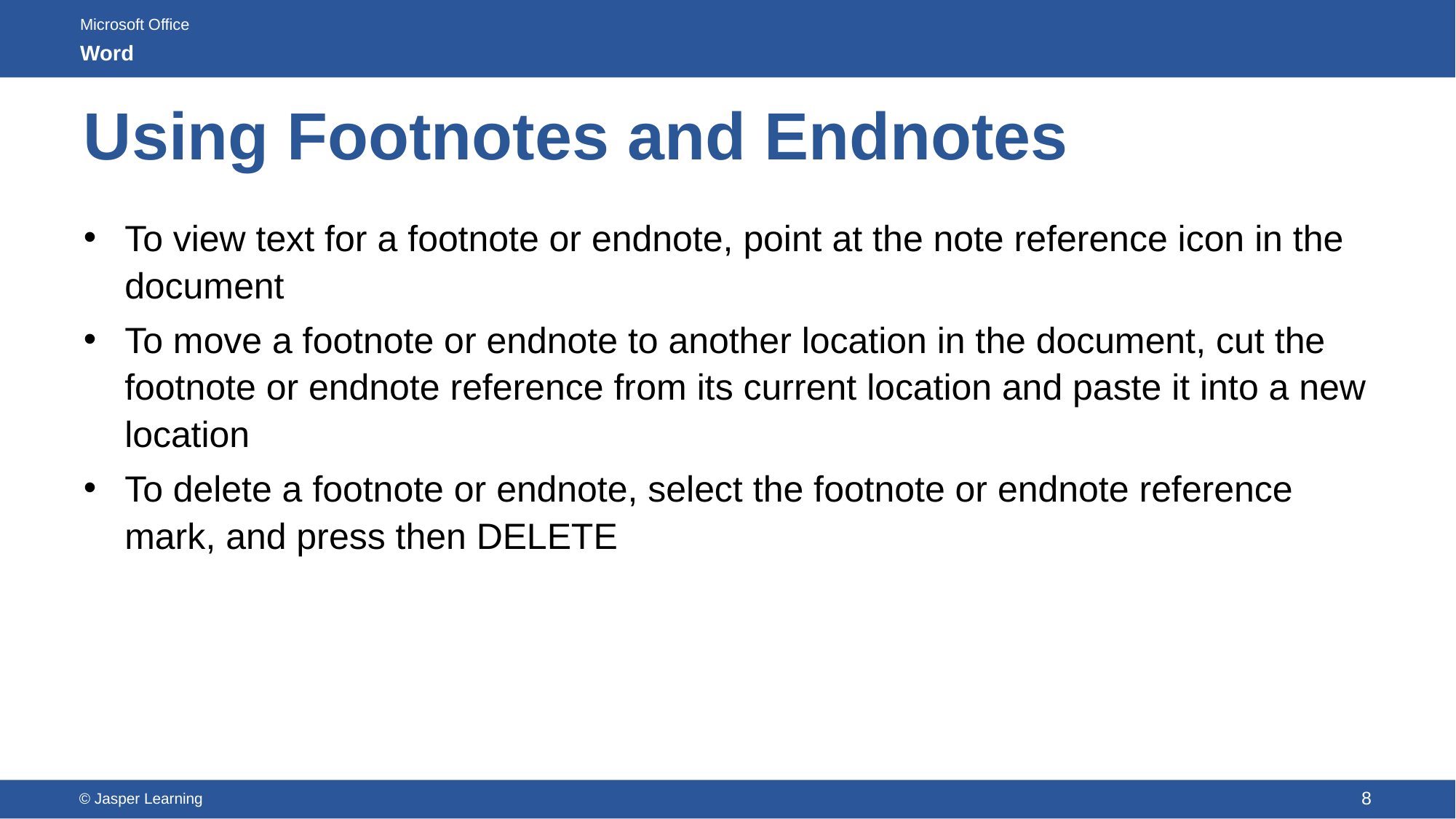

# Using Footnotes and Endnotes
To view text for a footnote or endnote, point at the note reference icon in the document
To move a footnote or endnote to another location in the document, cut the  footnote or endnote reference from its current location and paste it into a new location
To delete a footnote or endnote, select the footnote or endnote reference mark, and press then DELETE
8
© Jasper Learning